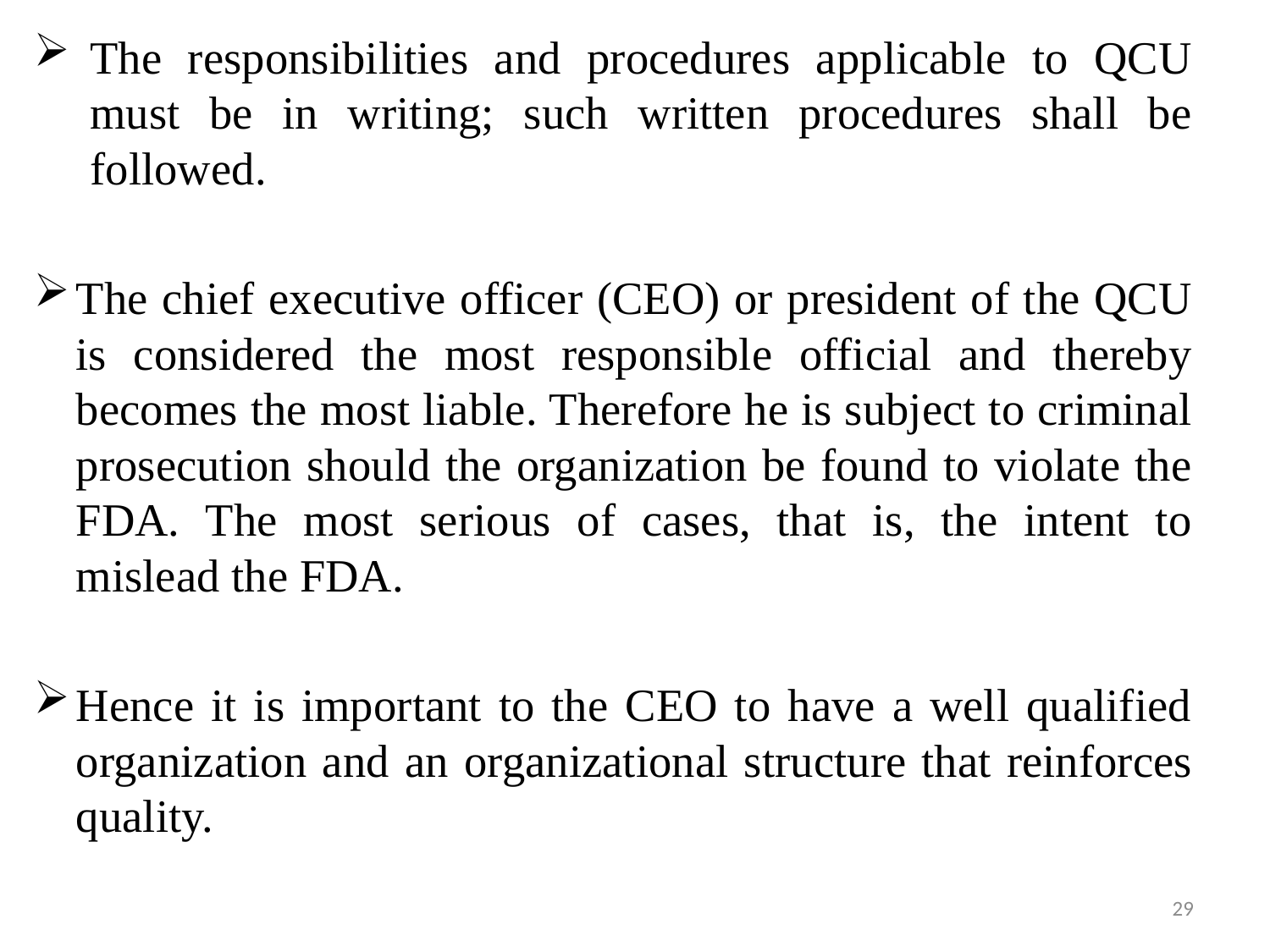

The responsibilities and procedures applicable to QCU must be in writing; such written procedures shall be followed.

The chief executive officer (CEO) or president of the QCU is considered the most responsible official and thereby becomes the most liable. Therefore he is subject to criminal prosecution should the organization be found to violate the FDA. The most serious of cases, that is, the intent to mislead the FDA.

Hence it is important to the CEO to have a well qualified organization and an organizational structure that reinforces quality.
29